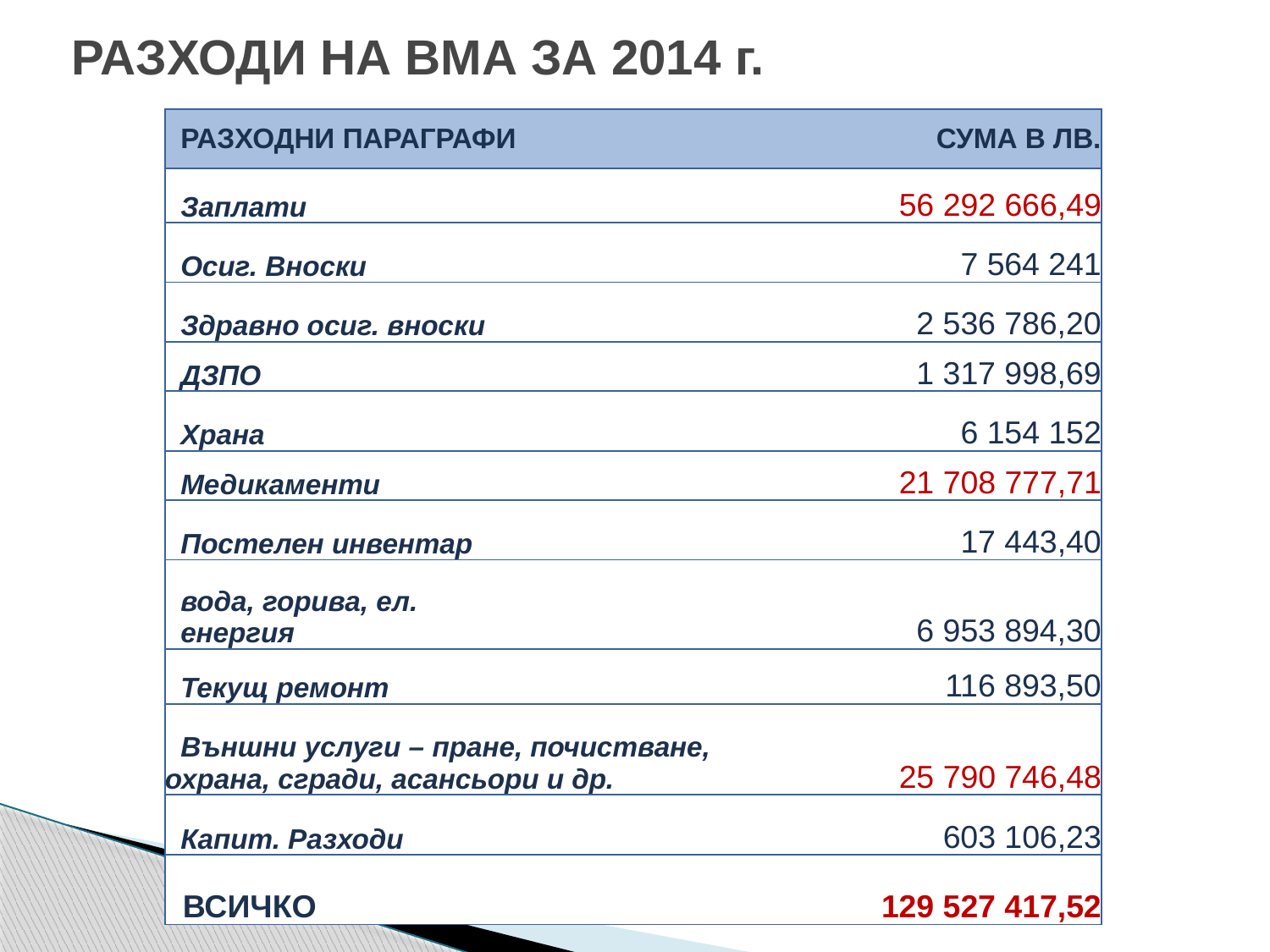

# РАЗХОДИ НА ВМА ЗА 2014 г.
| РАЗХОДНИ ПАРАГРАФИ | СУМА В ЛВ. |
| --- | --- |
| Заплати | 56 292 666,49 |
| Осиг. Вноски | 7 564 241 |
| Здравно осиг. вноски | 2 536 786,20 |
| ДЗПО | 1 317 998,69 |
| Храна | 6 154 152 |
| Медикаменти | 21 708 777,71 |
| Постелен инвентар | 17 443,40 |
| вода, горива, ел. енергия | 6 953 894,30 |
| Текущ ремонт | 116 893,50 |
| Външни услуги – пране, почистване, охрана, сгради, асансьори и др. | 25 790 746,48 |
| Капит. Разходи | 603 106,23 |
| ВСИЧКО | 129 527 417,52 |